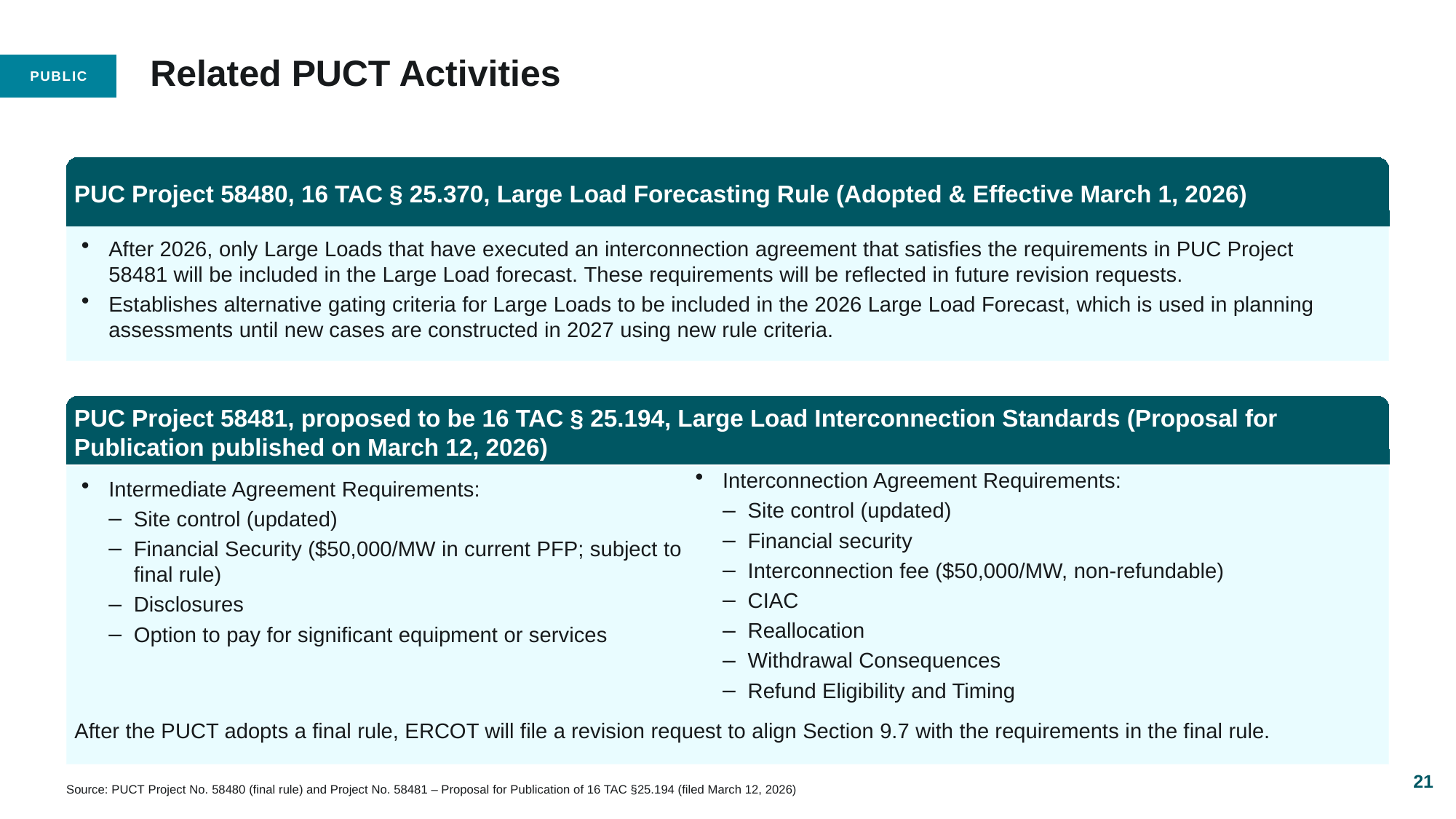

# Related PUCT Activities
PUC Project 58480, 16 TAC § 25.370, Large Load Forecasting Rule (Adopted & Effective March 1, 2026)

After 2026, only Large Loads that have executed an interconnection agreement that satisfies the requirements in PUC Project 58481 will be included in the Large Load forecast. These requirements will be reflected in future revision requests.
Establishes alternative gating criteria for Large Loads to be included in the 2026 Large Load Forecast, which is used in planning assessments until new cases are constructed in 2027 using new rule criteria.
PUC Project 58481, proposed to be 16 TAC § 25.194, Large Load Interconnection Standards (Proposal for Publication published on March 12, 2026)

Interconnection Agreement Requirements:
Site control (updated)
Financial security
Interconnection fee ($50,000/MW, non-refundable)
CIAC
Reallocation
Withdrawal Consequences
Refund Eligibility and Timing
Intermediate Agreement Requirements:
Site control (updated)
Financial Security ($50,000/MW in current PFP; subject to final rule)
Disclosures
Option to pay for significant equipment or services
After the PUCT adopts a final rule, ERCOT will file a revision request to align Section 9.7 with the requirements in the final rule.
21
Source: PUCT Project No. 58480 (final rule) and Project No. 58481 – Proposal for Publication of 16 TAC §25.194 (filed March 12, 2026)